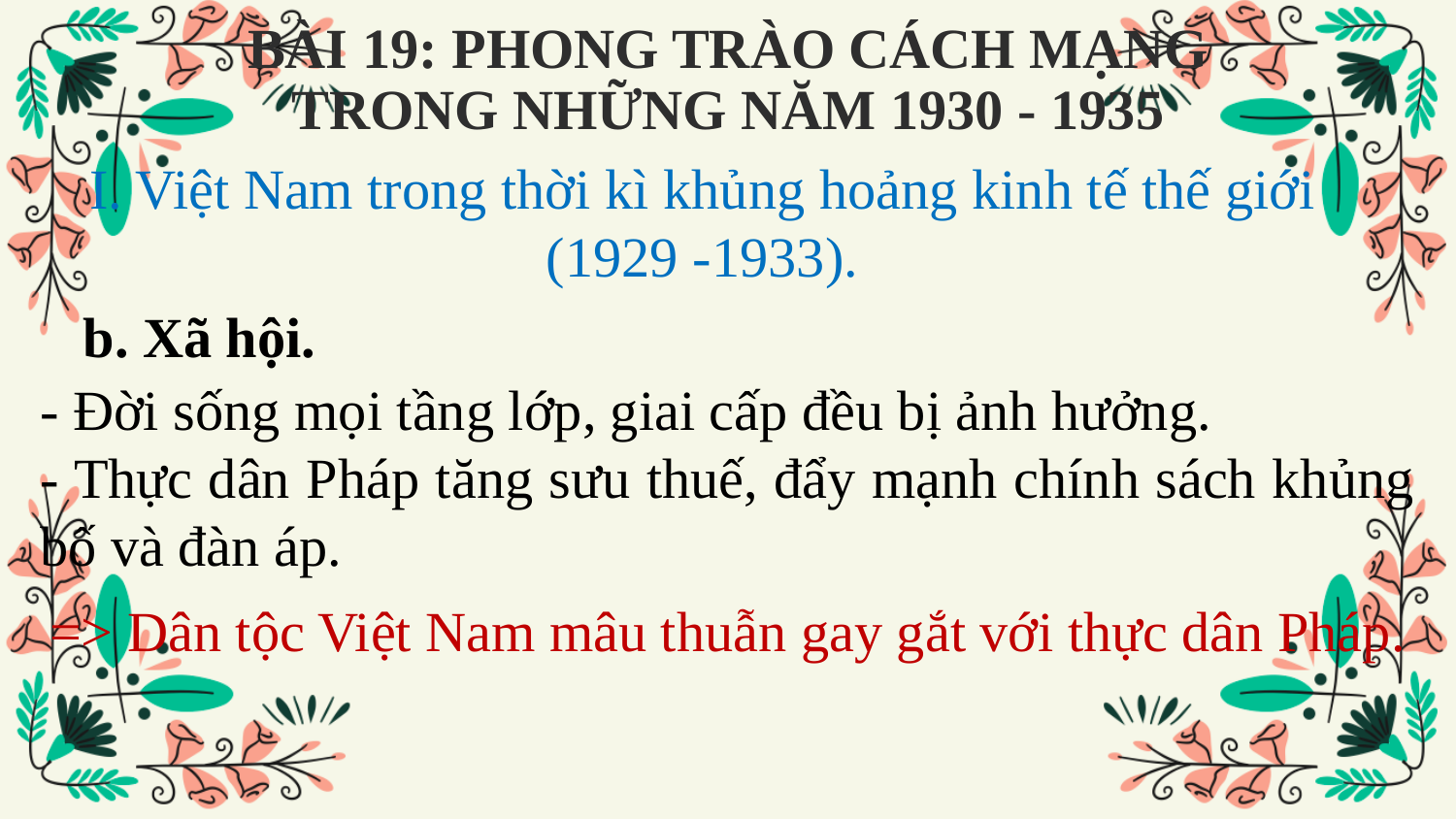

BÀI 19: PHONG TRÀO CÁCH MẠNG TRONG NHỮNG NĂM 1930 - 1935
I. Việt Nam trong thời kì khủng hoảng kinh tế thế giới (1929 -1933).
b. Xã hội.
- Đời sống mọi tầng lớp, giai cấp đều bị ảnh hưởng.
- Thực dân Pháp tăng sưu thuế, đẩy mạnh chính sách khủng bố và đàn áp.
=> Dân tộc Việt Nam mâu thuẫn gay gắt với thực dân Pháp.